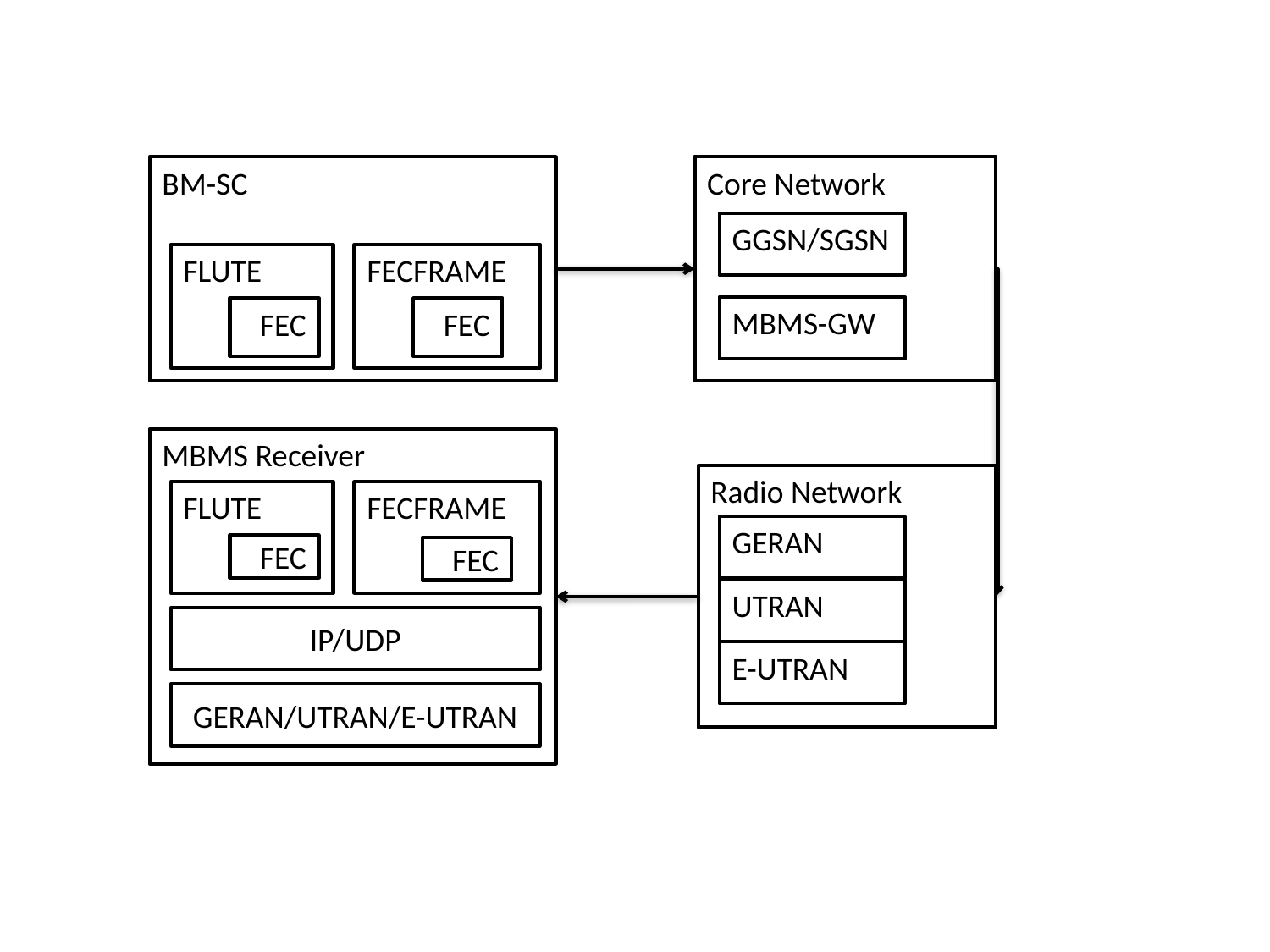

BM-SC
Core Network
GGSN/SGSN

FLUTE

FECFRAME

MBMS-GW
FEC

FEC

MBMS Receiver
Radio Network
FECFRAME

FLUTE

GERAN

FEC
FEC
UTRAN

IP/UDP
E-UTRAN

GERAN/UTRAN/E-UTRAN